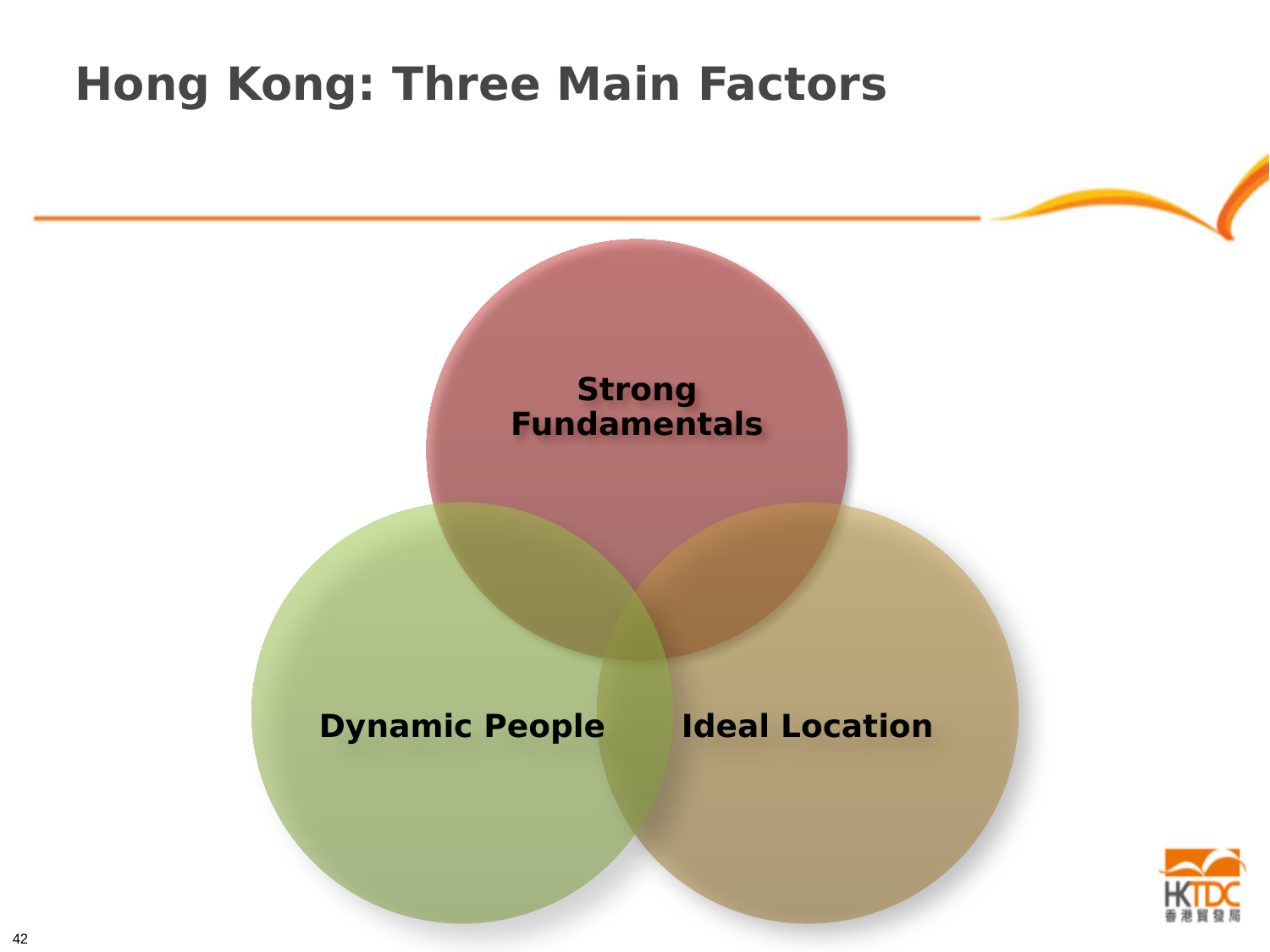

Hong Kong: Three Main Factors

Strong Fundamentals
Ideal Location
Dynamic People

42